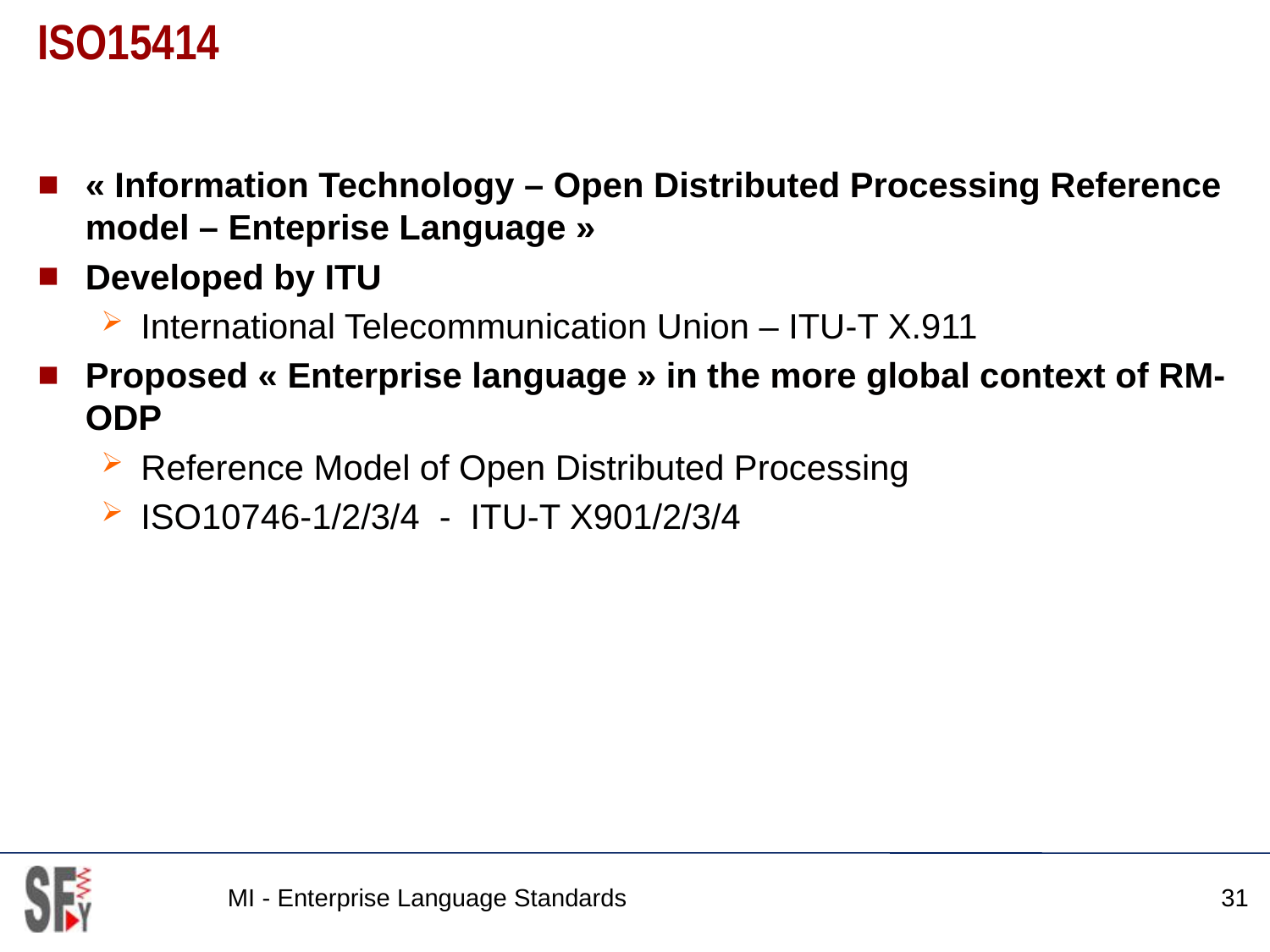

# ISO15414
« Information Technology – Open Distributed Processing Reference model – Enteprise Language »
Developed by ITU
International Telecommunication Union – ITU-T X.911
Proposed « Enterprise language » in the more global context of RM-ODP
Reference Model of Open Distributed Processing
ISO10746-1/2/3/4  -  ITU-T X901/2/3/4
MI - Enterprise Language Standards
31